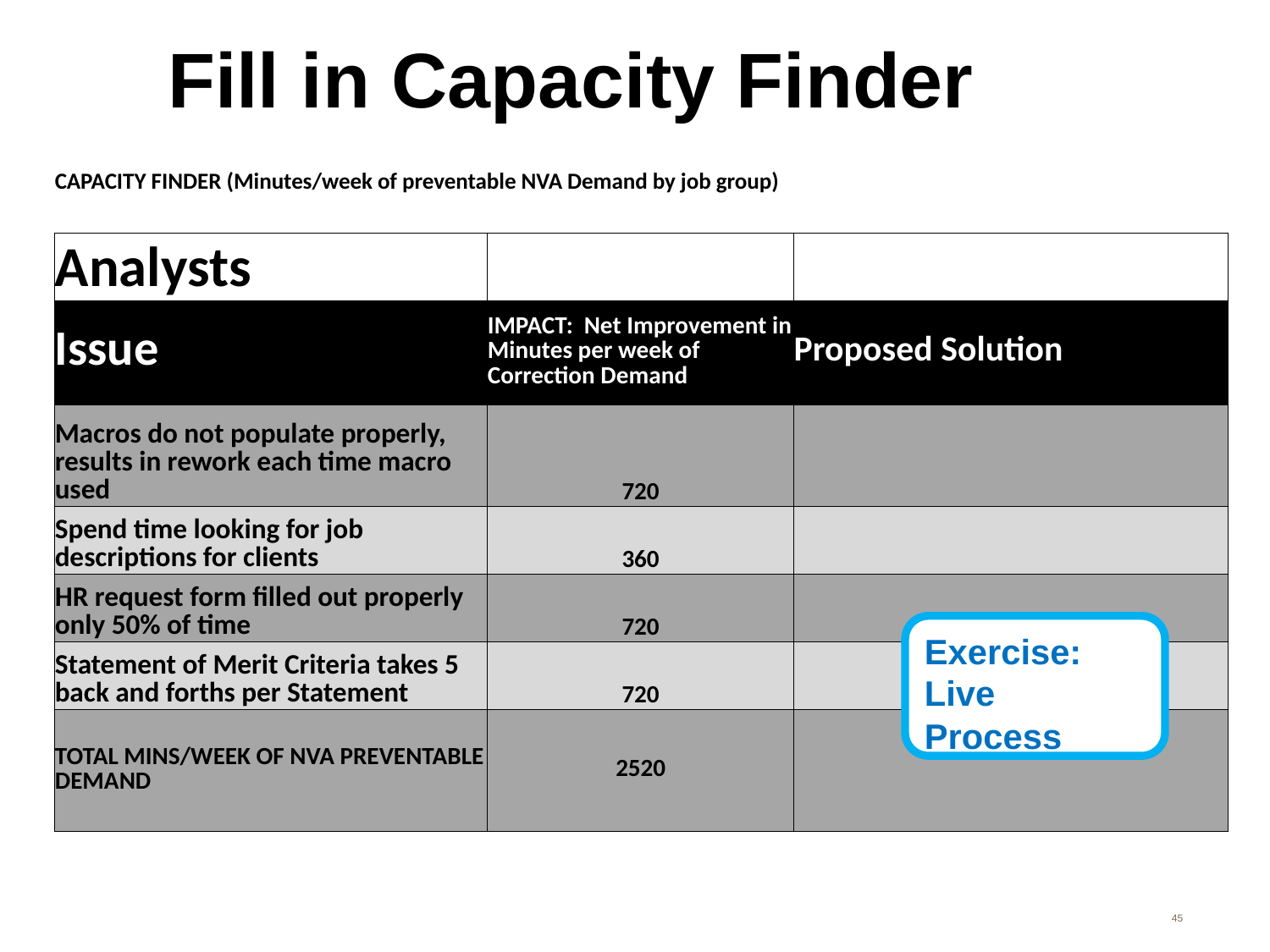

# Fill in Capacity Finder
| CAPACITY FINDER (Minutes/week of preventable NVA Demand by job group) |  |  |
| --- | --- | --- |
|  |  |  |
| Analysts |  |  |
| Issue | IMPACT: Net Improvement in Minutes per week of Correction Demand | Proposed Solution |
| Macros do not populate properly, results in rework each time macro used | 720 |  |
| Spend time looking for job descriptions for clients | 360 |  |
| HR request form filled out properly only 50% of time | 720 |  |
| Statement of Merit Criteria takes 5 back and forths per Statement | 720 |  |
| TOTAL MINS/WEEK OF NVA PREVENTABLE DEMAND | 2520 |  |
Exercise:
Live
Process
45